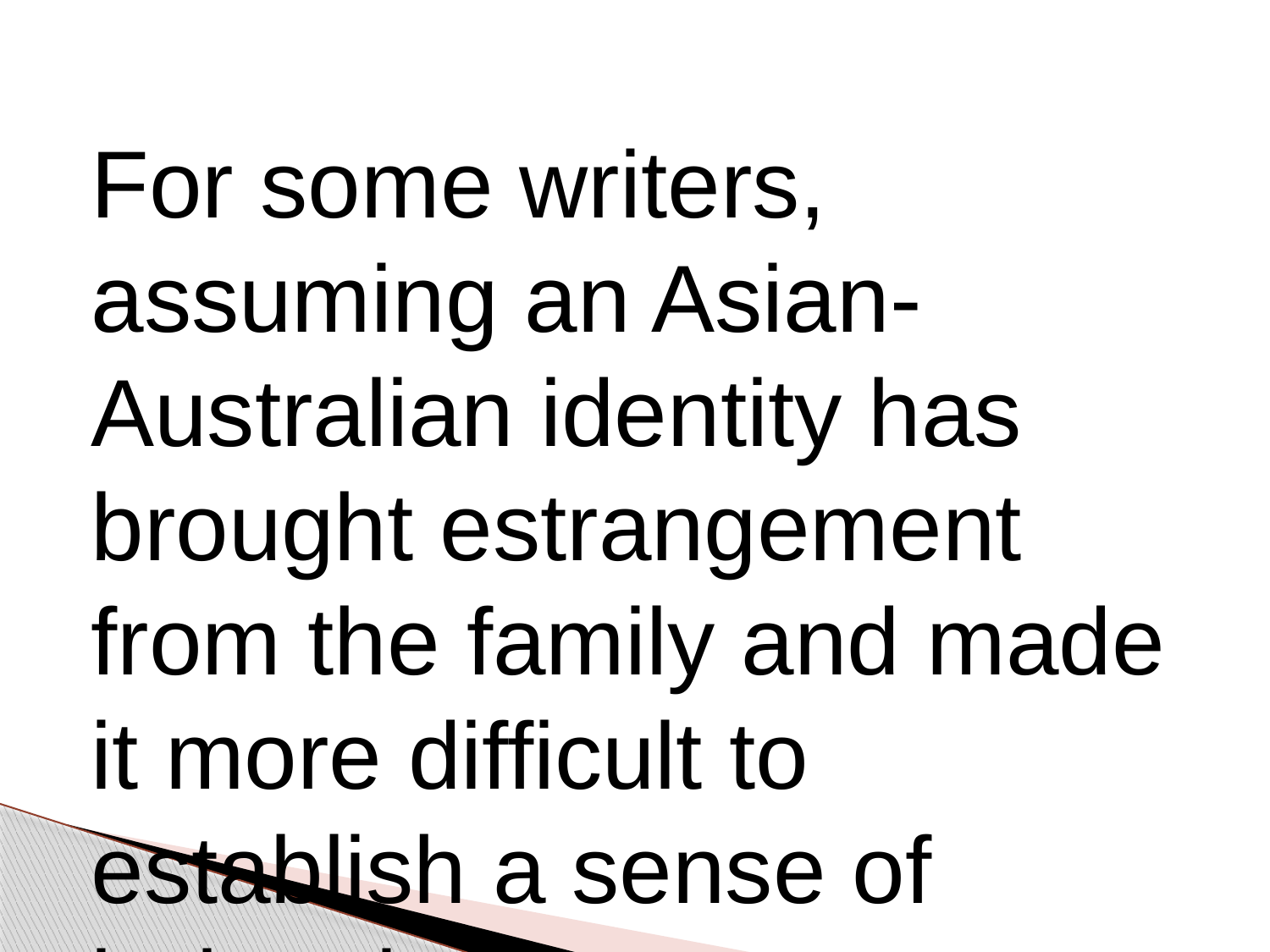

#
For some writers, assuming an Asian-Australian identity has brought estrangement from the family and made it more difficult to establish a sense of belonging.